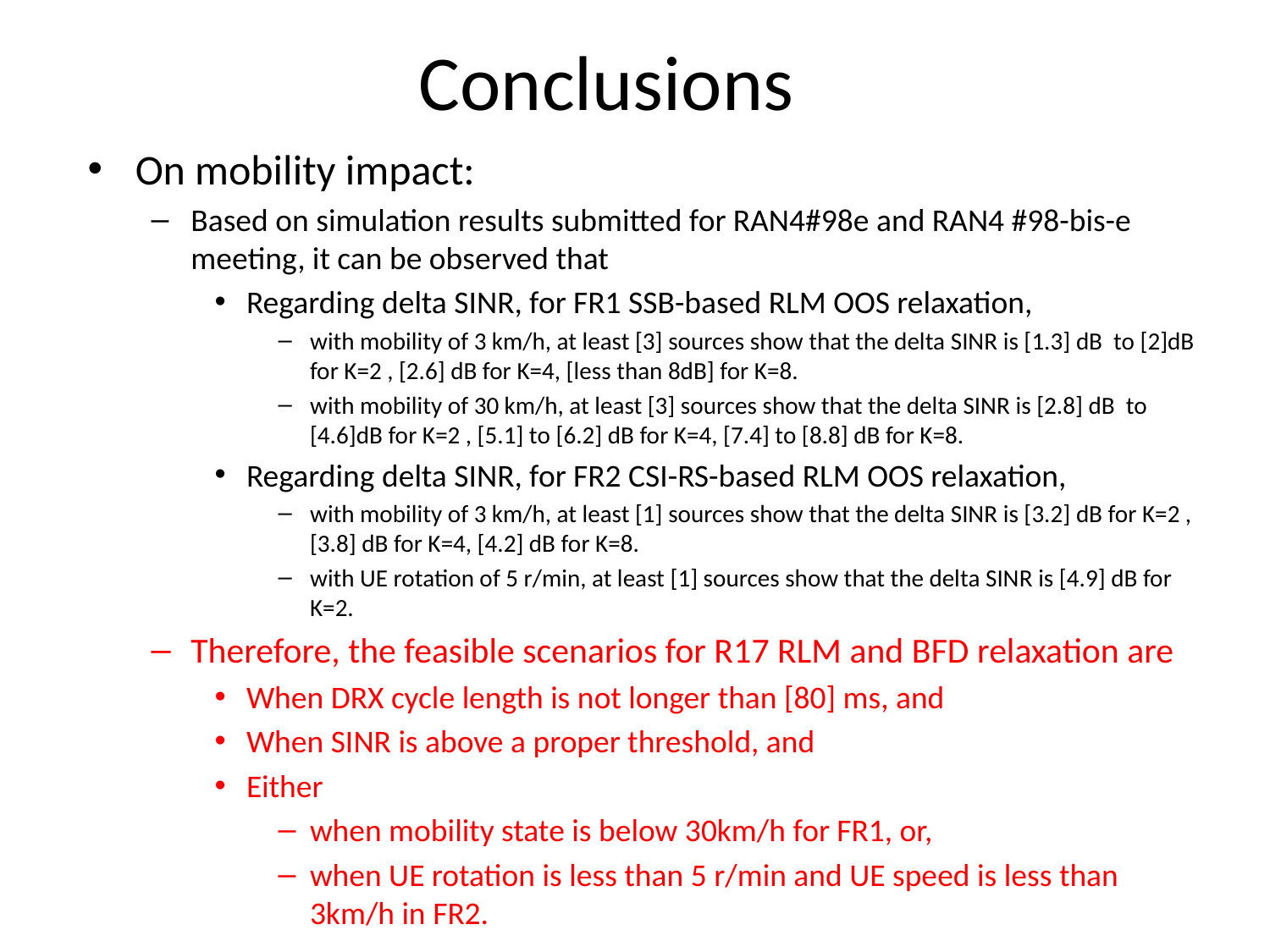

# Conclusions
On mobility impact:
Based on simulation results submitted for RAN4#98e and RAN4 #98-bis-e meeting, it can be observed that
Regarding delta SINR, for FR1 SSB-based RLM OOS relaxation,
with mobility of 3 km/h, at least [3] sources show that the delta SINR is [1.3] dB  to [2]dB for K=2 , [2.6] dB for K=4, [less than 8dB] for K=8.
with mobility of 30 km/h, at least [3] sources show that the delta SINR is [2.8] dB  to [4.6]dB for K=2 , [5.1] to [6.2] dB for K=4, [7.4] to [8.8] dB for K=8.
Regarding delta SINR, for FR2 CSI-RS-based RLM OOS relaxation,
with mobility of 3 km/h, at least [1] sources show that the delta SINR is [3.2] dB for K=2 , [3.8] dB for K=4, [4.2] dB for K=8.
with UE rotation of 5 r/min, at least [1] sources show that the delta SINR is [4.9] dB for K=2.
Therefore, the feasible scenarios for R17 RLM and BFD relaxation are
When DRX cycle length is not longer than [80] ms, and
When SINR is above a proper threshold, and
Either
when mobility state is below 30km/h for FR1, or,
when UE rotation is less than 5 r/min and UE speed is less than 3km/h in FR2.